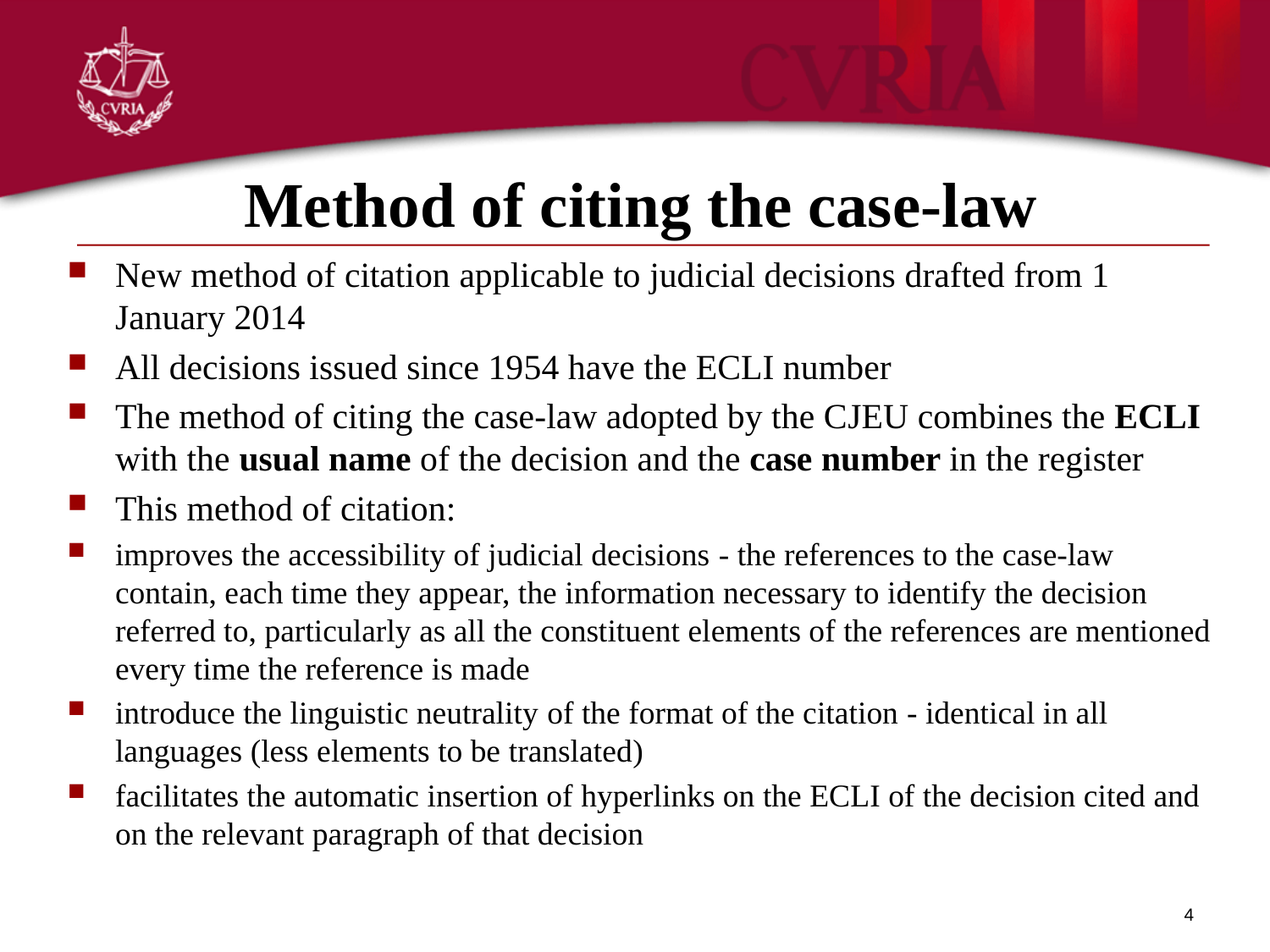

# Method of citing the case-law
New method of citation applicable to judicial decisions drafted from 1 January 2014
All decisions issued since 1954 have the ECLI number
The method of citing the case-law adopted by the CJEU combines the ECLI with the usual name of the decision and the case number in the register
This method of citation:
improves the accessibility of judicial decisions - the references to the case-law contain, each time they appear, the information necessary to identify the decision referred to, particularly as all the constituent elements of the references are mentioned every time the reference is made
introduce the linguistic neutrality of the format of the citation - identical in all languages (less elements to be translated)
facilitates the automatic insertion of hyperlinks on the ECLI of the decision cited and on the relevant paragraph of that decision

4